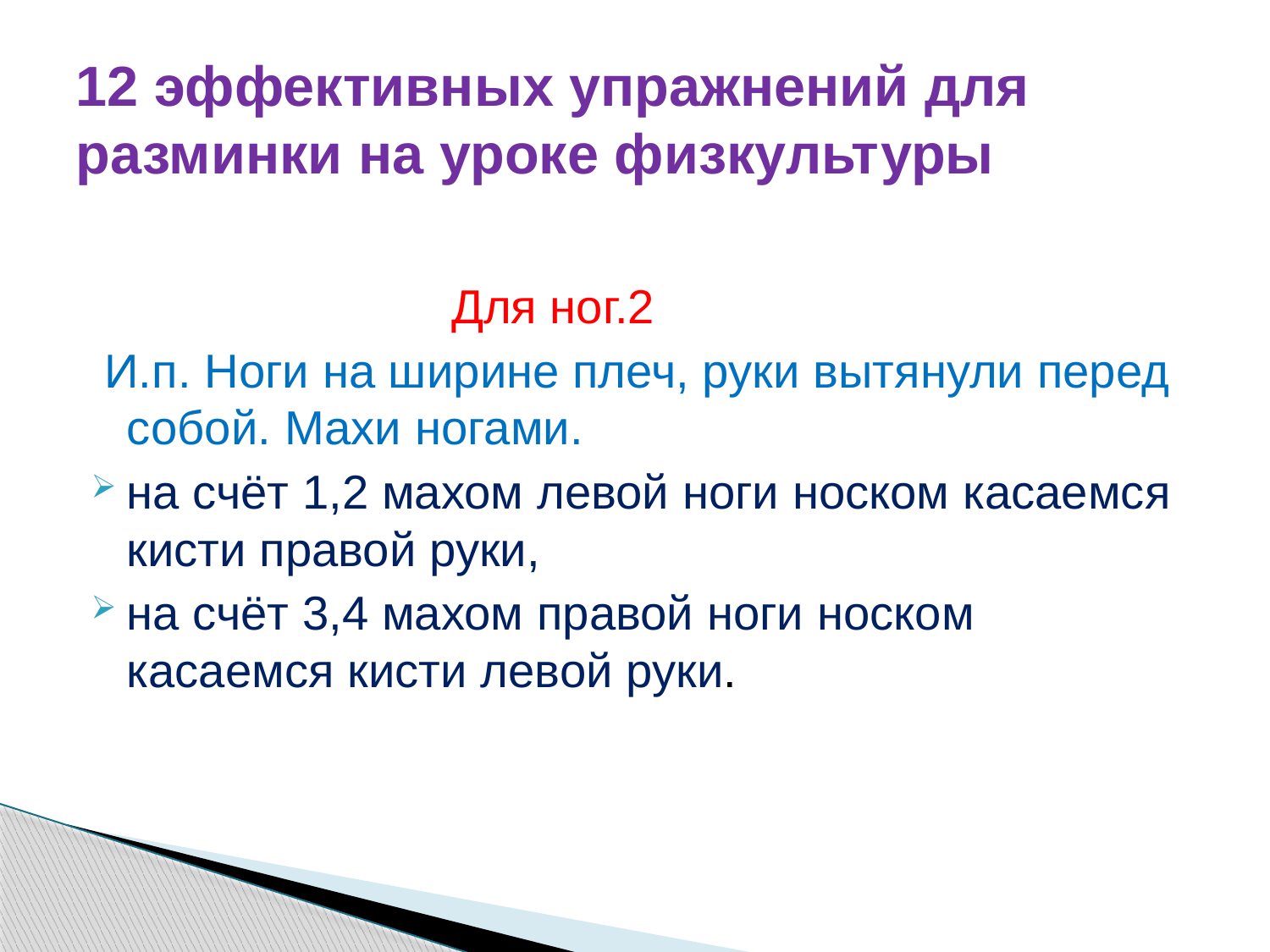

# 12 эффективных упражнений для разминки на уроке физкультуры

                           Для ног.2
 И.п. Ноги на ширине плеч, руки вытянули перед собой. Махи ногами.
на счёт 1,2 махом левой ноги носком касаемся кисти правой руки,
на счёт 3,4 махом правой ноги носком касаемся кисти левой руки.